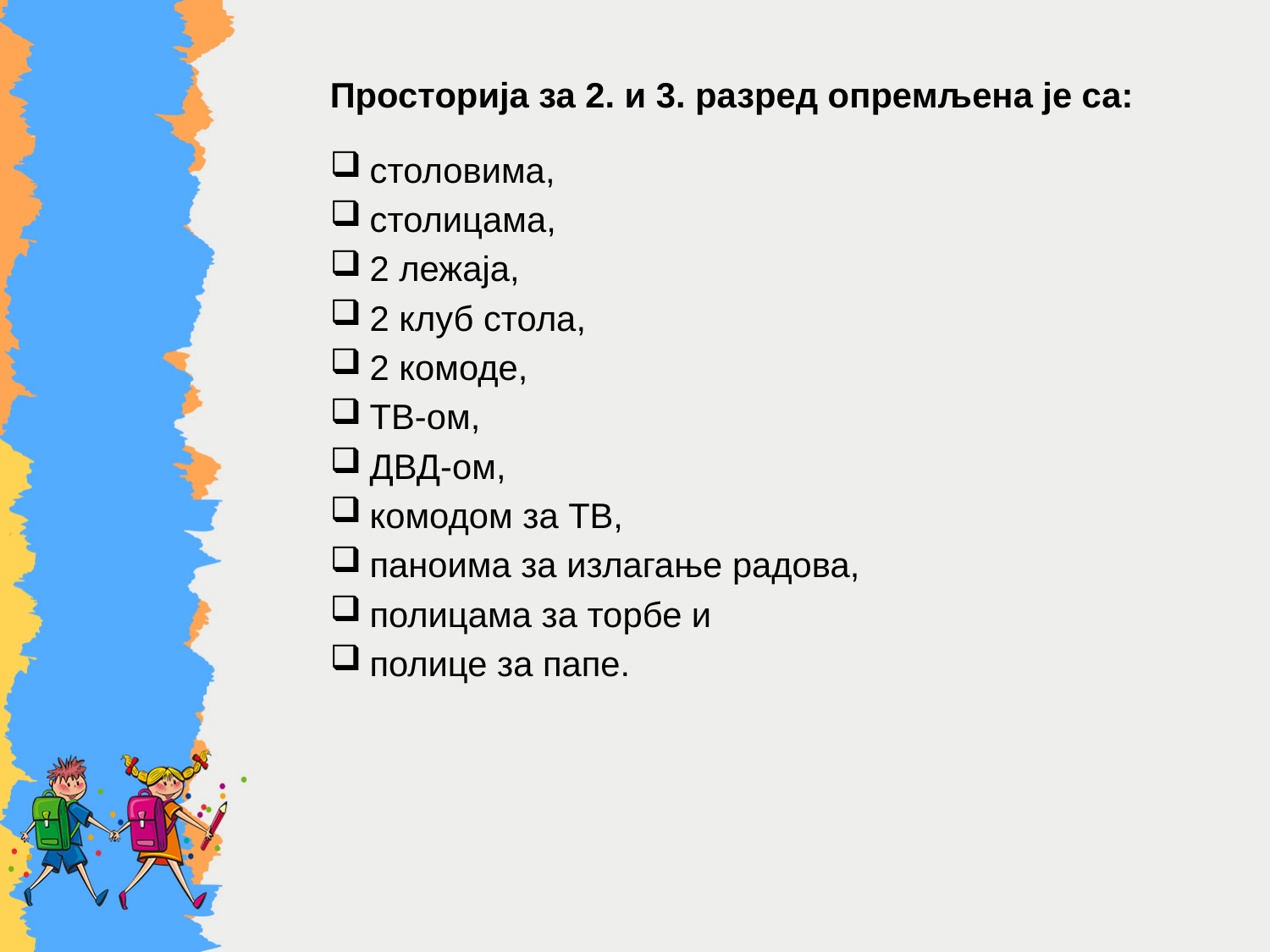

Просторија за 2. и 3. разред опремљена је са:

столовима,
столицама,
2 лежаја,
2 клуб стола,
2 комоде,
ТВ-ом,
ДВД-ом,
комодом за ТВ,
паноима за излагање радова,
полицама за торбе и
полице за папе.